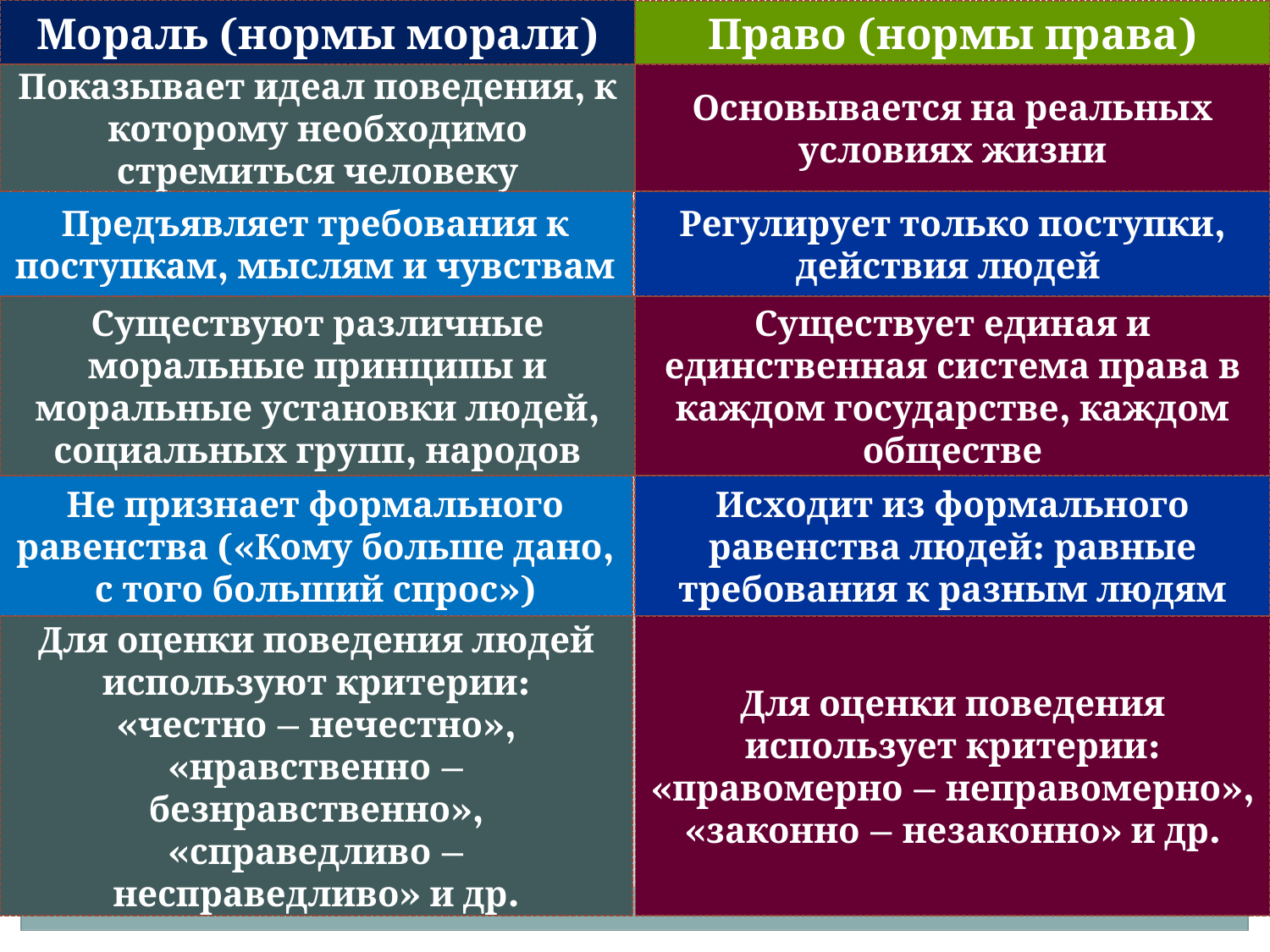

Мораль (нормы морали)
Право (нормы права)
#
Показывает идеал поведения, к которому необходимо стремиться человеку
Основывается на реальных условиях жизни
Регулирует только поступки, действия людей
Предъявляет требования к поступкам, мыслям и чувствам

Существует единая и единственная система права в каждом государстве, каждом обществе
Существуют различные моральные принципы и моральные установки людей, социальных групп, народов
Исходит из формального равенства людей: равные требования к разным людям
Не признает формального равенства («Кому больше дано, с того больший спрос»)
Для оценки поведения людей используют критерии:
«честно – нечестно»,
«нравственно – безнравственно»,
«справедливо – несправедливо» и др.
Для оценки поведения использует критерии:
«правомерно – неправомерно»,
«законно – незаконно» и др.